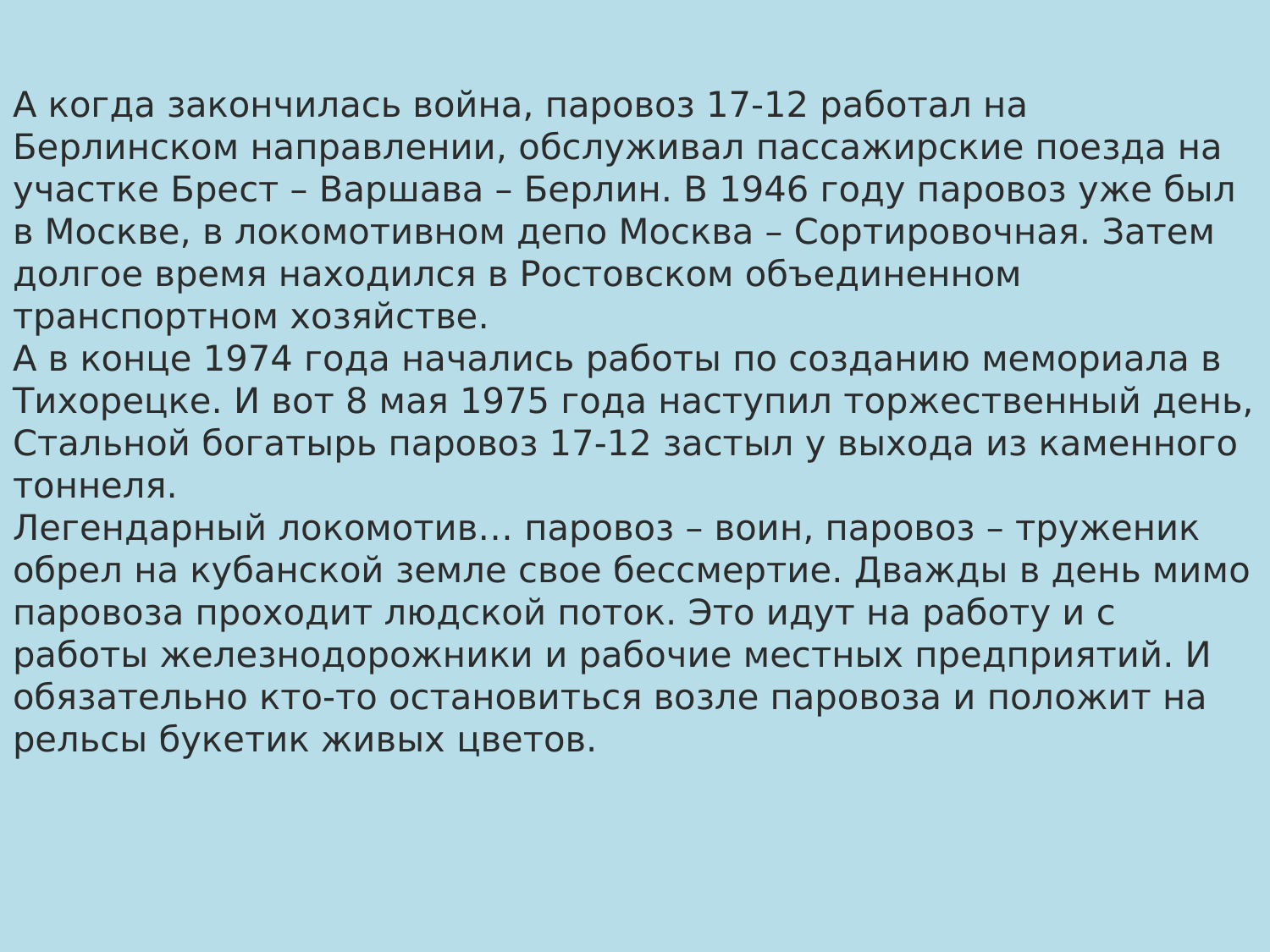

А когда закончилась война, паровоз 17-12 работал на Берлинском направлении, обслуживал пассажирские поезда на участке Брест – Варшава – Берлин. В 1946 году паровоз уже был в Москве, в локомотивном депо Москва – Сортировочная. Затем долгое время находился в Ростовском объединенном транспортном хозяйстве.
А в конце 1974 года начались работы по созданию мемориала в Тихорецке. И вот 8 мая 1975 года наступил торжественный день, Стальной богатырь паровоз 17-12 застыл у выхода из каменного тоннеля.
Легендарный локомотив… паровоз – воин, паровоз – труженик обрел на кубанской земле свое бессмертие. Дважды в день мимо паровоза проходит людской поток. Это идут на работу и с работы железнодорожники и рабочие местных предприятий. И обязательно кто-то остановиться возле паровоза и положит на рельсы букетик живых цветов.